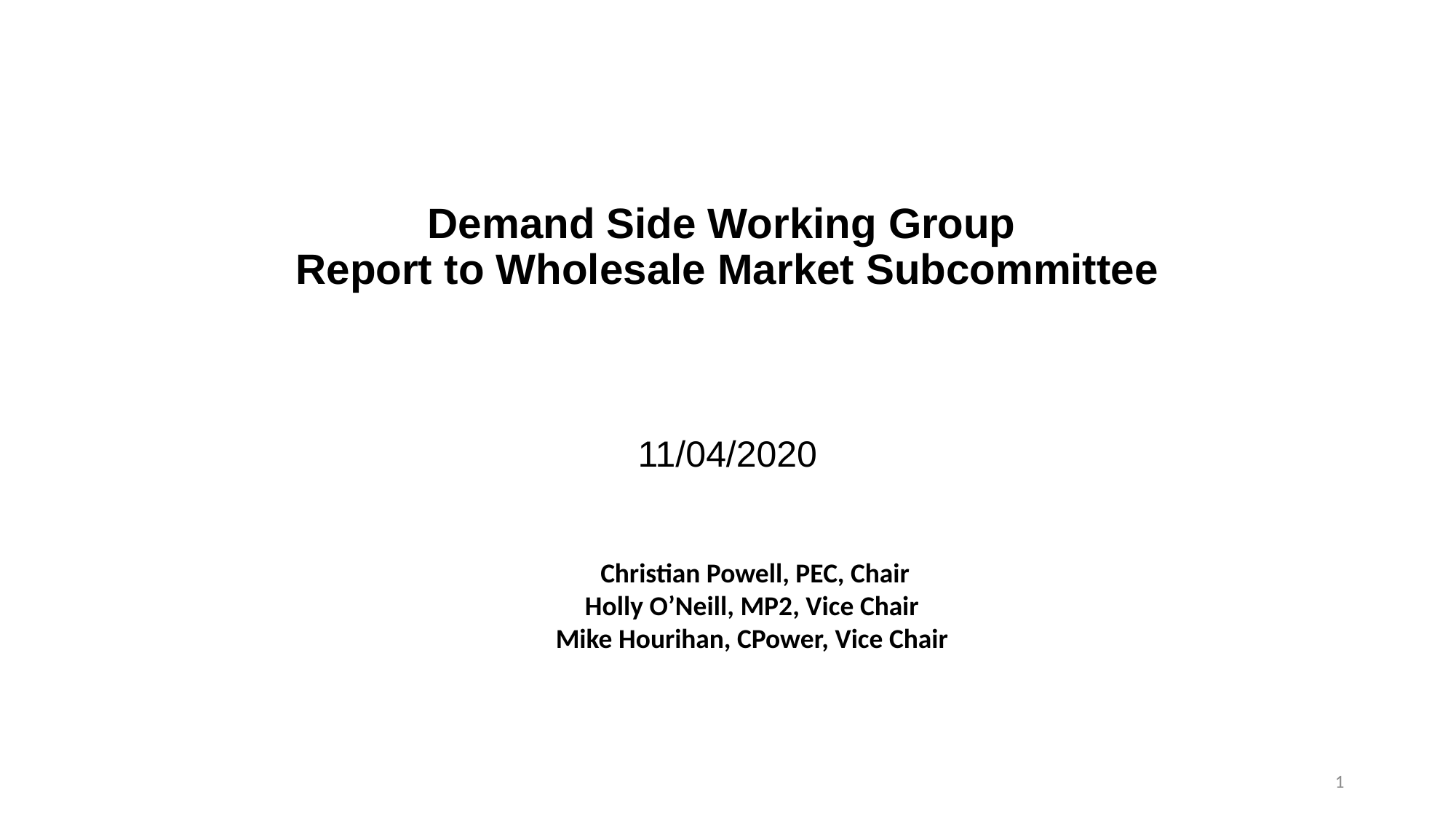

# Demand Side Working Group Report to Wholesale Market Subcommittee
11/04/2020
 Christian Powell, PEC, Chair
Holly O’Neill, MP2, Vice Chair
Mike Hourihan, CPower, Vice Chair
1